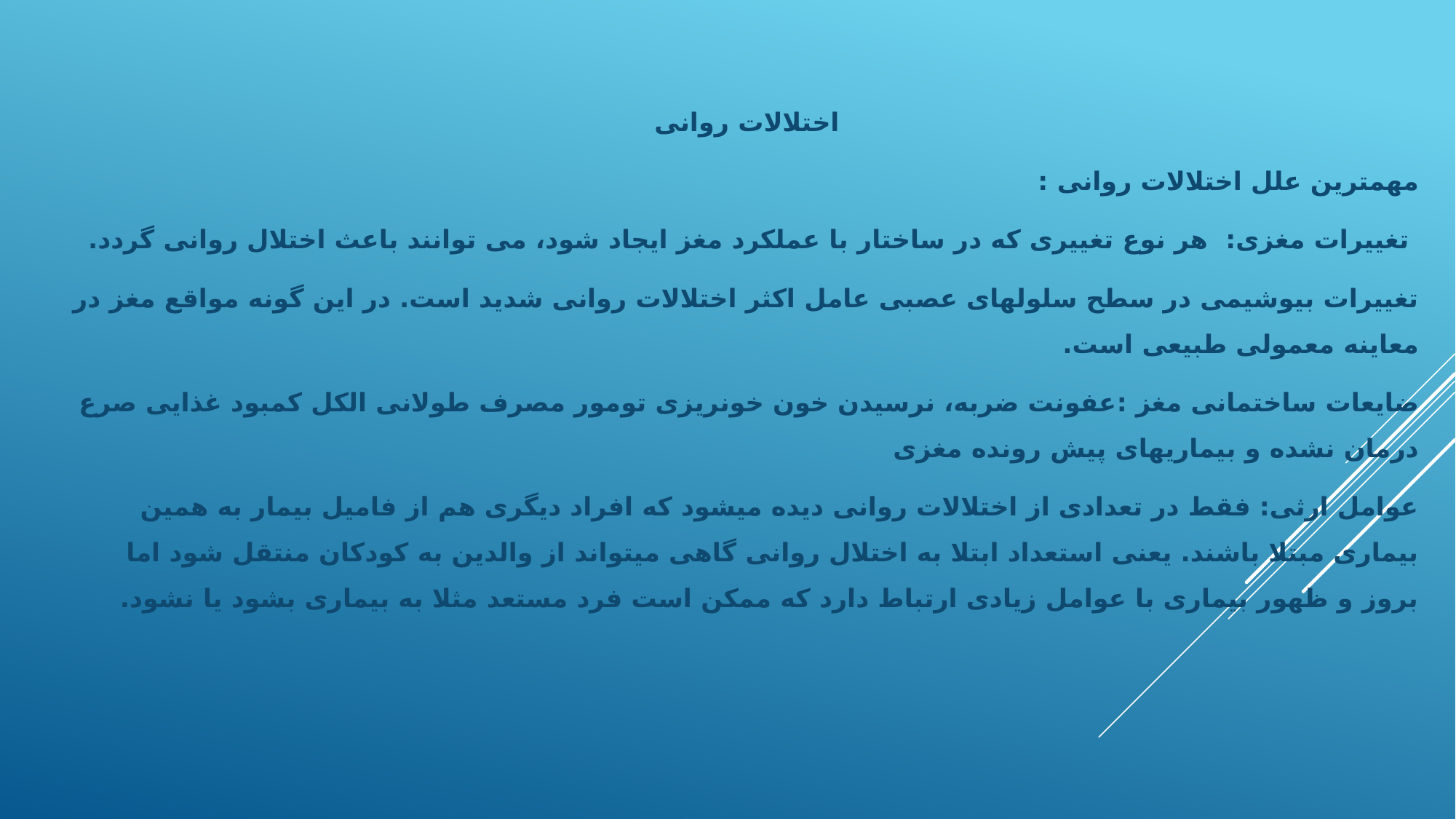

اختلالات روانی
مهمترین علل اختلالات روانی :
 تغییرات مغزی:  هر نوع تغییری که در ساختار با عملکرد مغز ایجاد شود، می توانند باعث اختلال روانی گردد.
تغییرات بیوشیمی در سطح سلولهای عصبی عامل اکثر اختلالات روانی شدید است. در این گونه مواقع مغز در معاینه معمولی طبیعی است.
ضایعات ساختمانی مغز :عفونت ضربه، نرسیدن خون خونریزی تومور مصرف طولانی الکل کمبود غذایی صرع درمان نشده و بیماریهای پیش رونده مغزی
عوامل ارثی: فقط در تعدادی از اختلالات روانی دیده میشود که افراد دیگری هم از فامیل بیمار به همین بیماری مبتلا باشند. یعنی استعداد ابتلا به اختلال روانی گاهی میتواند از والدین به کودکان منتقل شود اما بروز و ظهور بیماری با عوامل زیادی ارتباط دارد که ممکن است فرد مستعد مثلا به بیماری بشود یا نشود.